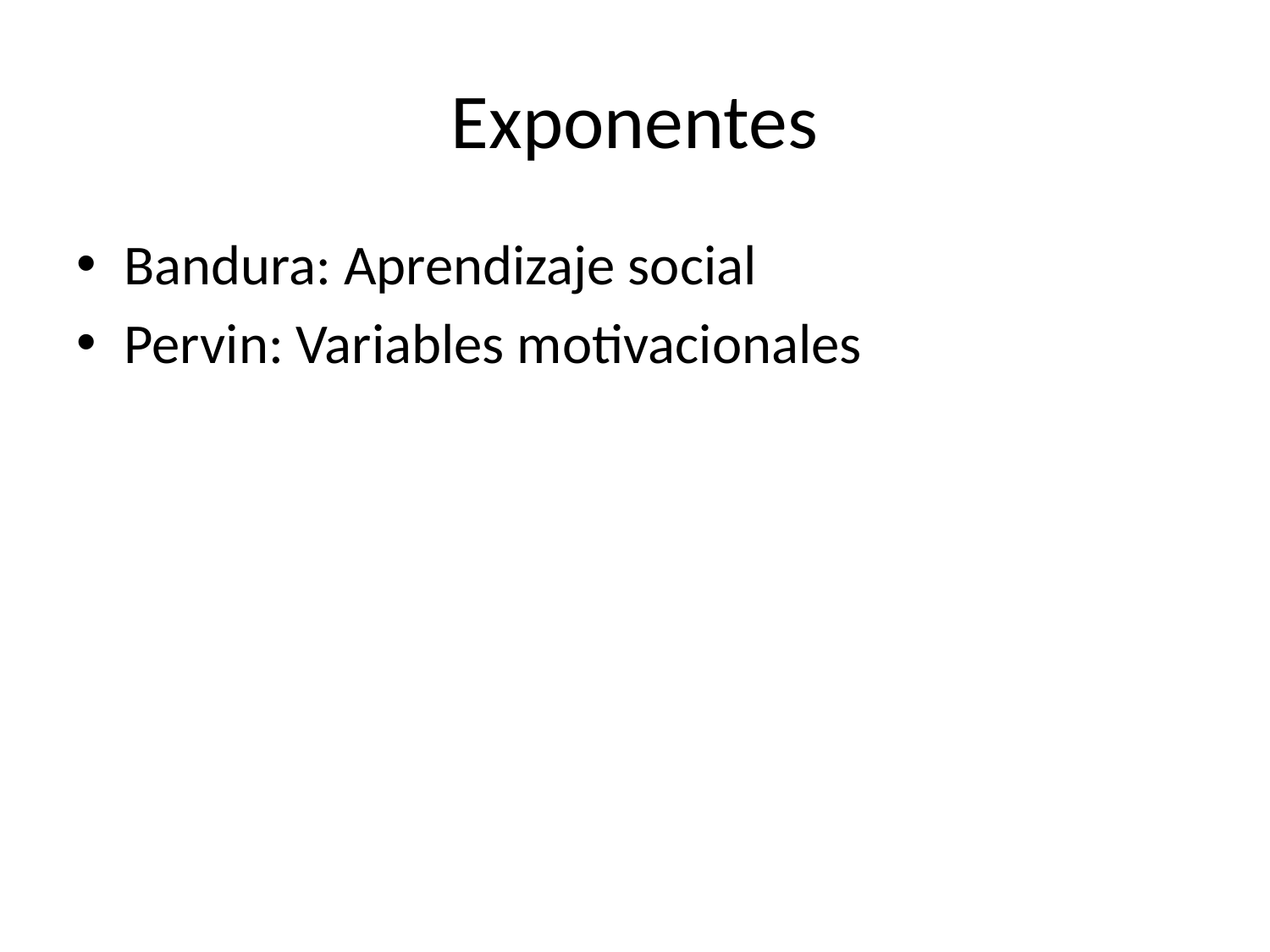

# Exponentes
Bandura: Aprendizaje social
Pervin: Variables motivacionales